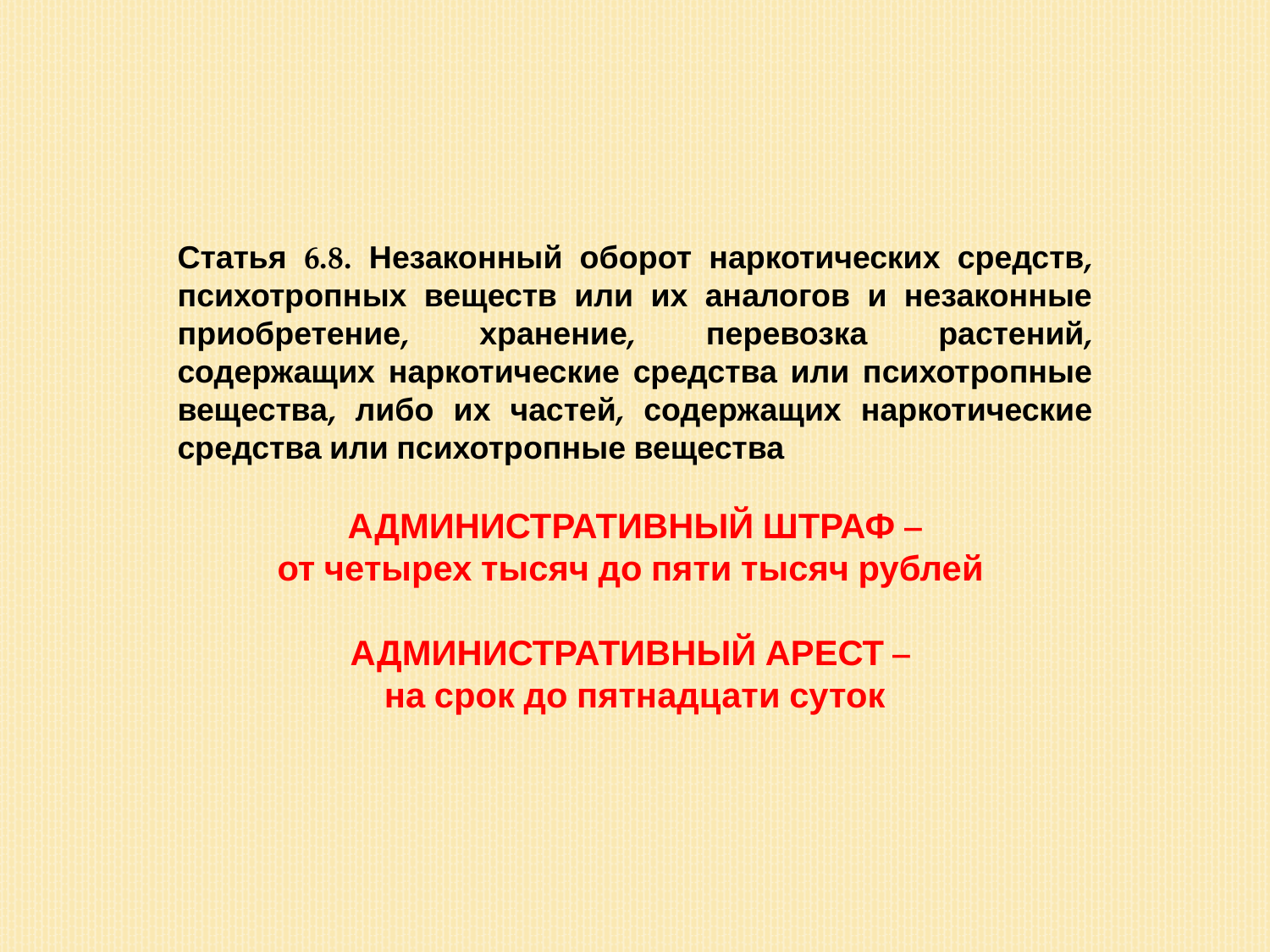

Статья 6.8. Незаконный оборот наркотических средств, психотропных веществ или их аналогов и незаконные приобретение, хранение, перевозка растений, содержащих наркотические средства или психотропные вещества, либо их частей, содержащих наркотические средства или психотропные вещества

АДМИНИСТРАТИВНЫЙ ШТРАФ –
от четырех тысяч до пяти тысяч рублей

АДМИНИСТРАТИВНЫЙ АРЕСТ –
на срок до пятнадцати суток